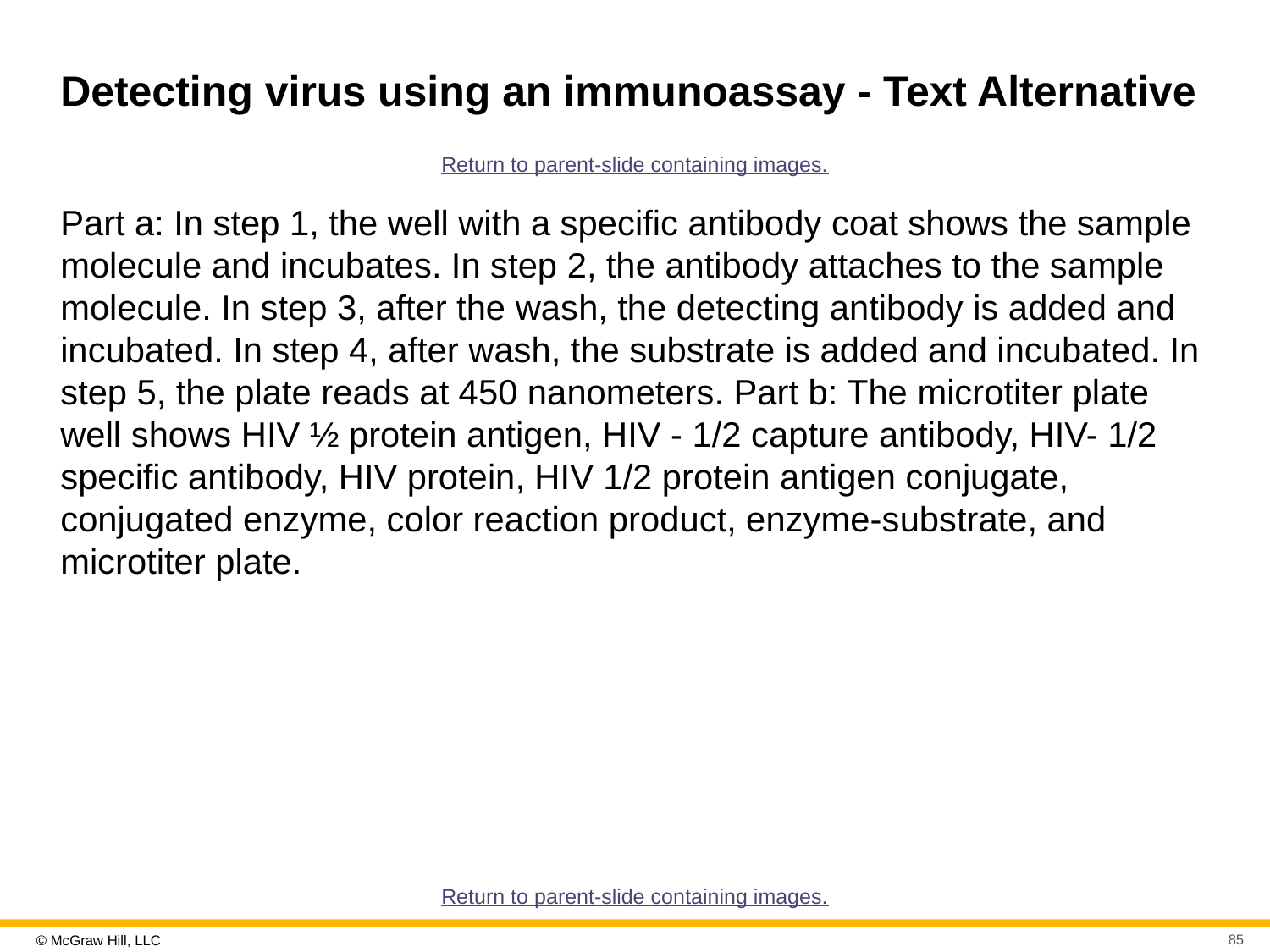

# Detecting virus using an immunoassay - Text Alternative
Return to parent-slide containing images.
Part a: In step 1, the well with a specific antibody coat shows the sample molecule and incubates. In step 2, the antibody attaches to the sample molecule. In step 3, after the wash, the detecting antibody is added and incubated. In step 4, after wash, the substrate is added and incubated. In step 5, the plate reads at 450 nanometers. Part b: The microtiter plate well shows HIV ½ protein antigen, HIV - 1/2 capture antibody, HIV- 1/2 specific antibody, HIV protein, HIV 1/2 protein antigen conjugate, conjugated enzyme, color reaction product, enzyme-substrate, and microtiter plate.
Return to parent-slide containing images.
85